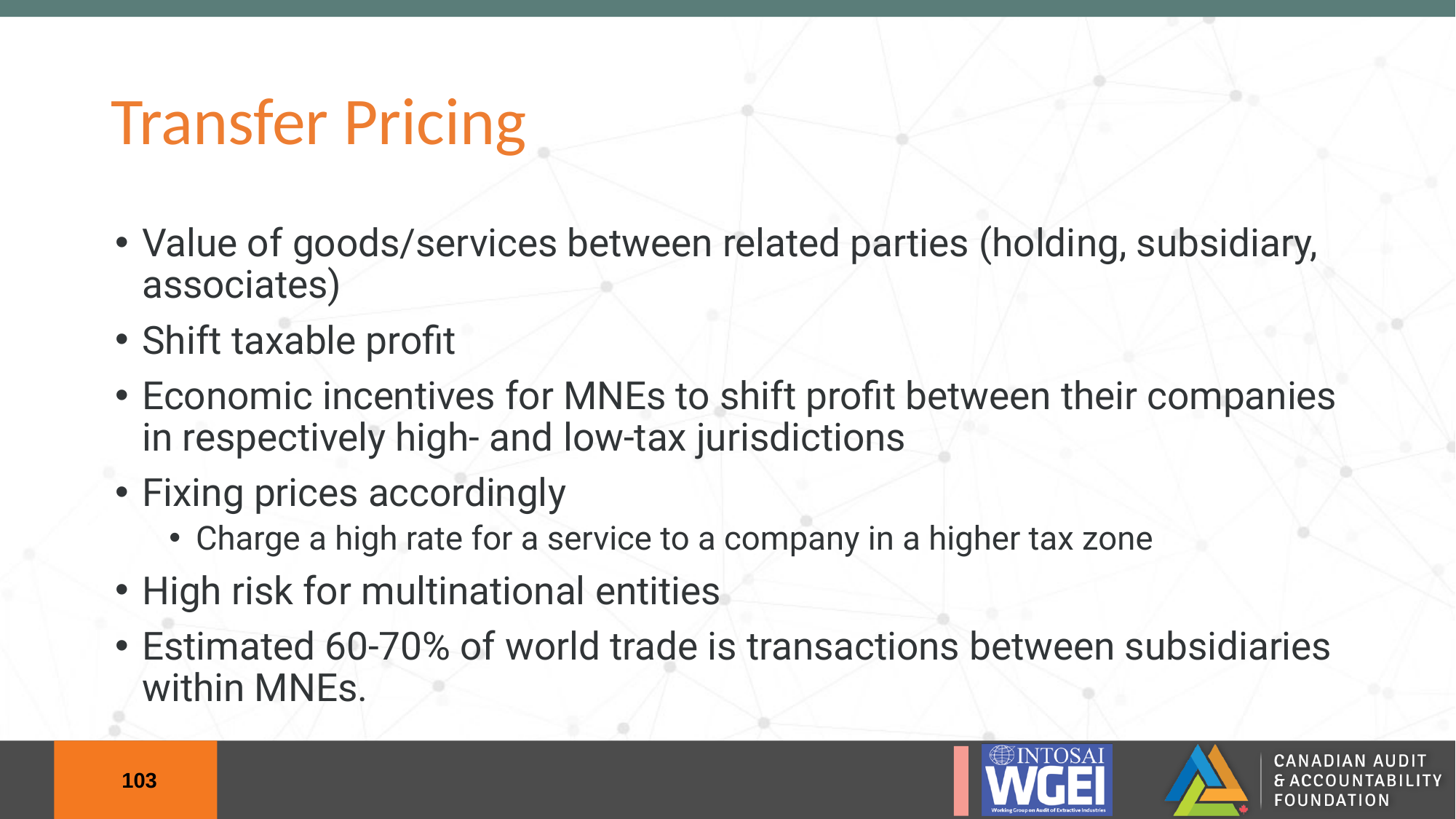

# Transfer Pricing
Value of goods/services between related parties (holding, subsidiary, associates)
Shift taxable profit
Economic incentives for MNEs to shift profit between their companies in respectively high- and low-tax jurisdictions
Fixing prices accordingly
Charge a high rate for a service to a company in a higher tax zone
High risk for multinational entities
Estimated 60-70% of world trade is transactions between subsidiaries within MNEs.